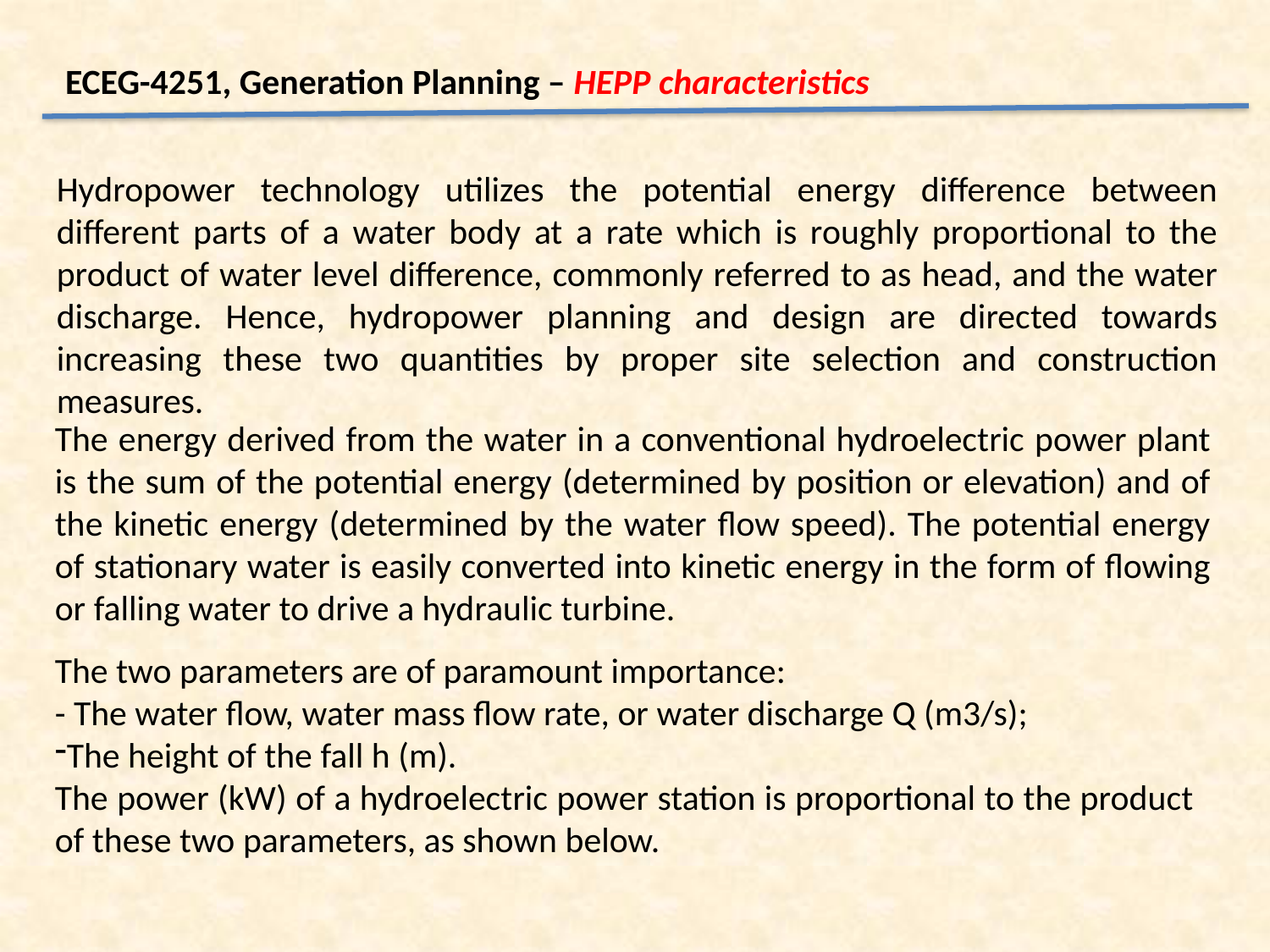

ECEG-4251, Generation Planning – HEPP characteristics
Hydropower technology utilizes the potential energy difference between different parts of a water body at a rate which is roughly proportional to the product of water level difference, commonly referred to as head, and the water discharge. Hence, hydropower planning and design are directed towards increasing these two quantities by proper site selection and construction measures.
The energy derived from the water in a conventional hydroelectric power plant is the sum of the potential energy (determined by position or elevation) and of the kinetic energy (determined by the water flow speed). The potential energy of stationary water is easily converted into kinetic energy in the form of flowing or falling water to drive a hydraulic turbine.
The two parameters are of paramount importance:
- The water flow, water mass flow rate, or water discharge Q (m3/s);
The height of the fall h (m).
The power (kW) of a hydroelectric power station is proportional to the product of these two parameters, as shown below.